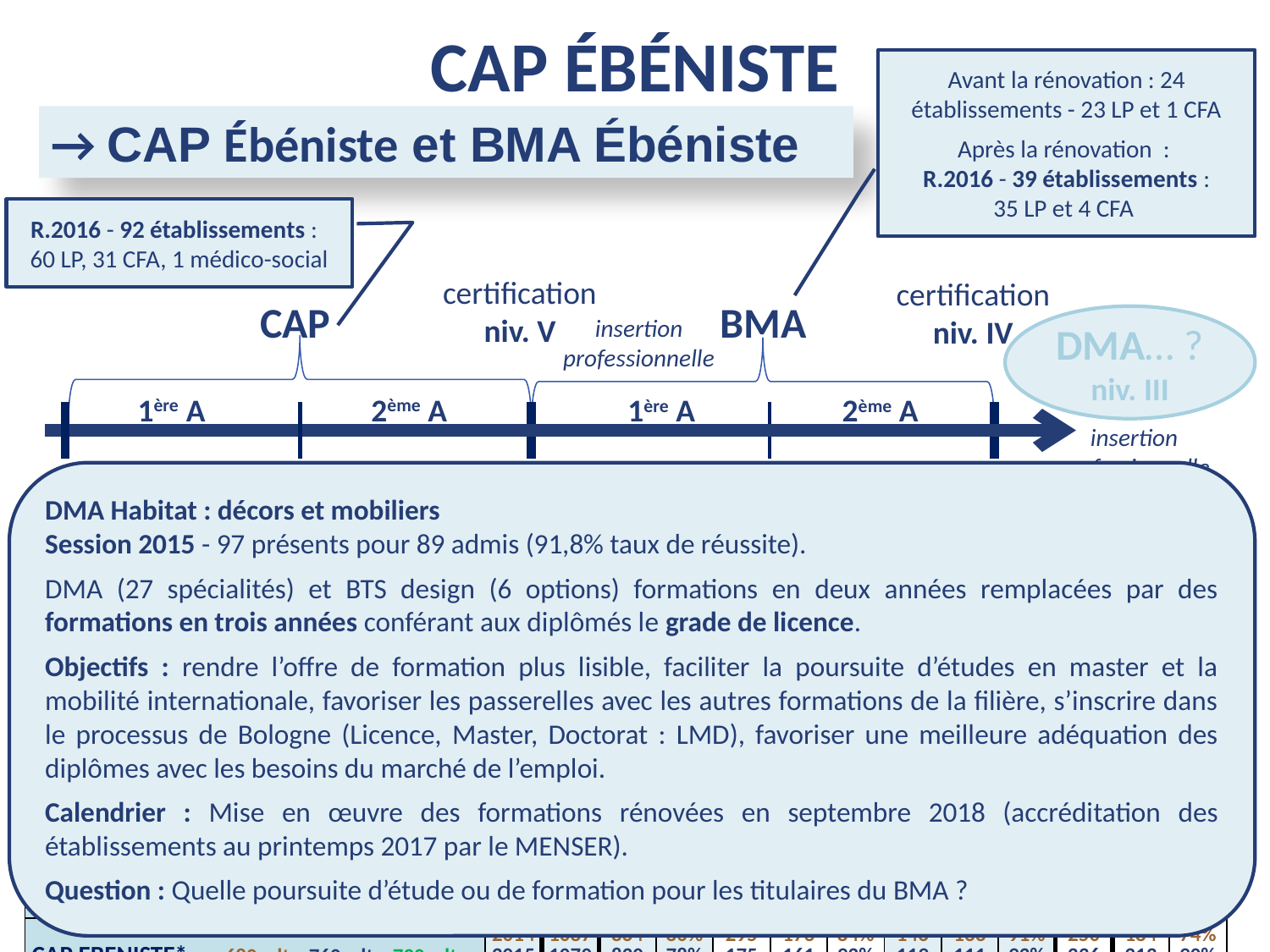

CAP ébéniste
Avant la rénovation : 24 établissements - 23 LP et 1 CFA
Après la rénovation  :
R.2016 - 39 établissements :
35 LP et 4 CFA
→ CAP Ébéniste et BMA Ébéniste
R.2016 - 92 établissements :
60 LP, 31 CFA, 1 médico-social

certification niv. V

CAP

BMA

1ère A

2ème A

1ère A

2ème A

certification niv. IV

insertion professionnelle

DMA… ?
niv. III
insertion professionnelle

Assurer une continuité dans le parcours de formation sachant que l’insertion professionnelle se situe au niveau IV
DMA Habitat : décors et mobiliers
Session 2015 - 97 présents pour 89 admis (91,8% taux de réussite).
DMA (27 spécialités) et BTS design (6 options) formations en deux années remplacées par des formations en trois années conférant aux diplômés le grade de licence.
Objectifs : rendre l’offre de formation plus lisible, faciliter la poursuite d’études en master et la mobilité internationale, favoriser les passerelles avec les autres formations de la filière, s’inscrire dans le processus de Bologne (Licence, Master, Doctorat : LMD), favoriser une meilleure adéquation des diplômes avec les besoins du marché de l’emploi.
Calendrier : Mise en œuvre des formations rénovées en septembre 2018 (accréditation des établissements au printemps 2017 par le MENSER).
Question : Quelle poursuite d’étude ou de formation pour les titulaires du BMA ?
| Flux aux examens Sessions 2014, 2015, 2016 | Sessions d’examen | SCOLAIRE |  |  | APPRENTISSAGE |  |  | FORMATION CONTINUE |  |  | INDIVIDUEL |  |  |
| --- | --- | --- | --- | --- | --- | --- | --- | --- | --- | --- | --- | --- | --- |
|  |  | Présents | Admis | Taux Réussite | Présents | Admis | Taux Réussite | Présents | Admis | Taux Réussite | Présents | Admis | Taux Réussite |
| BACPRO ARTISANAT & MET.ART : EBENISTE | 2014 2015 2016 | 406 312 189 | 325 250 143 | 80 % 80 % 76% | 3 2 -- | 3 2 -- | 100% 100% -- | 1  -- -- | 1  -- -- | 100% --  -- | 4 4 -- | 3 2 -- | 75 % 50% -- |
| BMA EBENISTE | 2014 2015 2016 | 243 276 301 | 178 209 245 | 73% 75% 81% | 9 1 6 | 5 1 5 | 56 % 100% 83% | 1  1 -- | 1  1 -- | 100% 100% -- | 1 6 9 | 1 3 7 | 100% 50% 78% |
| CAP EBENISTE\* ~ 680 cdts, 760 cdts, 730 cdts | 2014 2015 2016 | 1087 1070 915 | 864 830 729 | 80% 78% 80% | 295 175 136 | 173 161 120 | 84% 92% 88% | 146 119 103 | 133 111 97 | 91% 93% 94% | 250 236 244 | 184 213 213 | 74% 90% 87% |
Dernière session en 2016 - Session rattrapage en 2017 pour les candidats ajournés